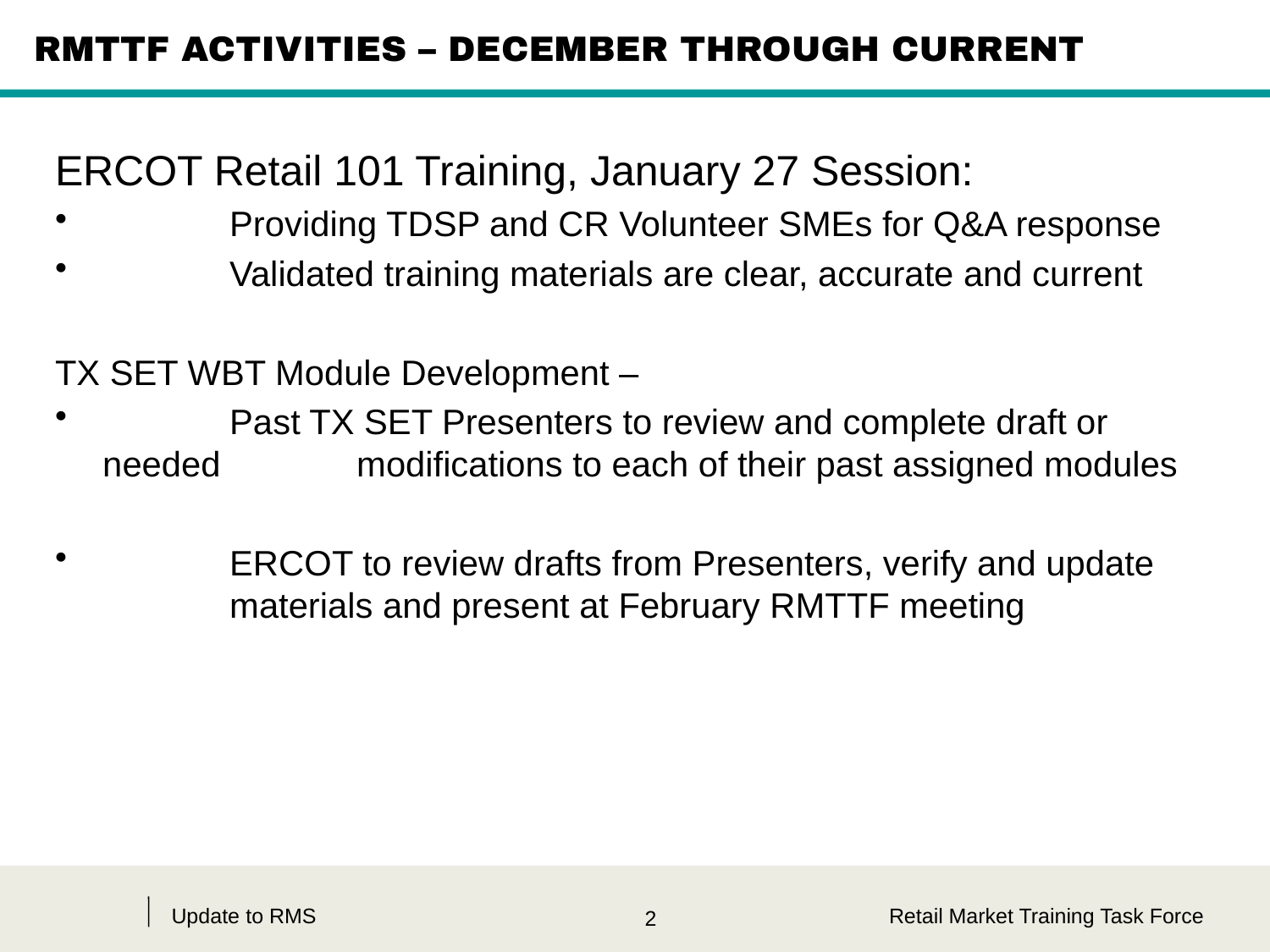

# RMTTF ACTIVITIES – DECEMBER THROUGH CURRENT
ERCOT Retail 101 Training, January 27 Session:
	Providing TDSP and CR Volunteer SMEs for Q&A response
	Validated training materials are clear, accurate and current

TX SET WBT Module Development –
	Past TX SET Presenters to review and complete draft or needed 	modifications to each of their past assigned modules

	ERCOT to review drafts from Presenters, verify and update 	materials and present at February RMTTF meeting

Update to RMS
Retail Market Training Task Force